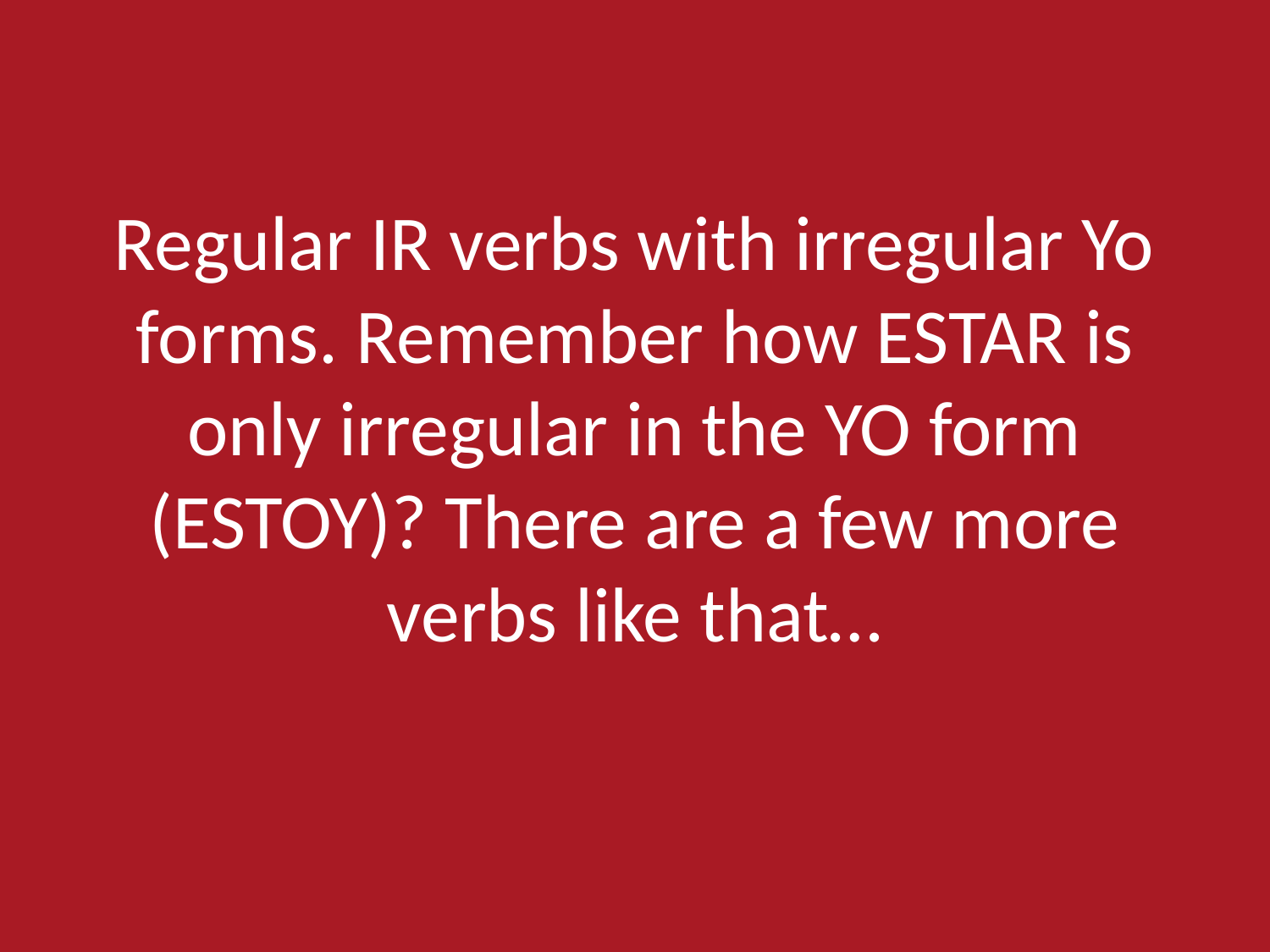

# Regular IR verbs with irregular Yo forms. Remember how ESTAR is only irregular in the YO form (ESTOY)? There are a few more verbs like that…